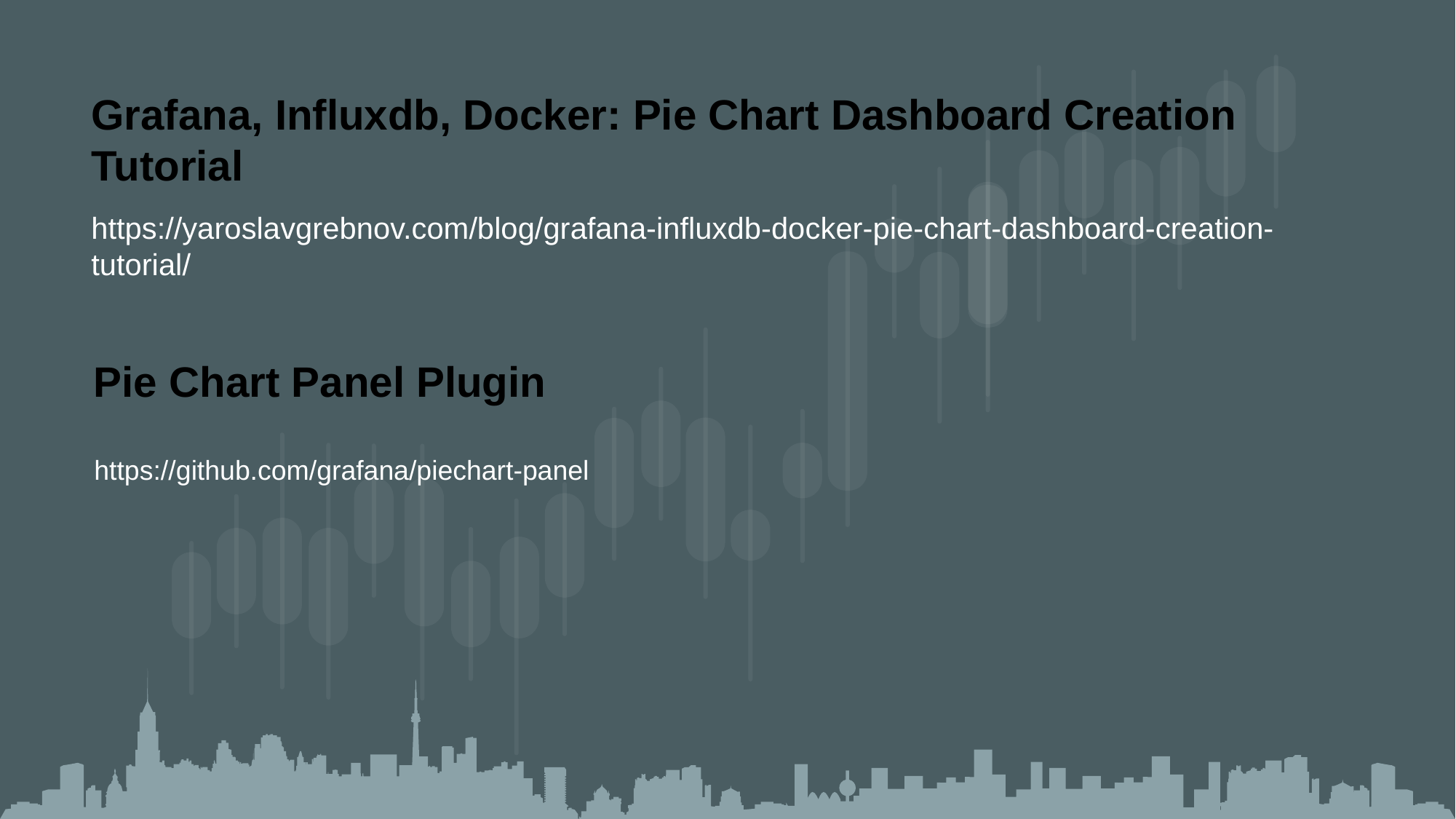

Grafana, Influxdb, Docker: Pie Chart Dashboard Creation Tutorial

https://yaroslavgrebnov.com/blog/grafana-influxdb-docker-pie-chart-dashboard-creation-tutorial/
Pie Chart Panel Plugin
https://github.com/grafana/piechart-panel